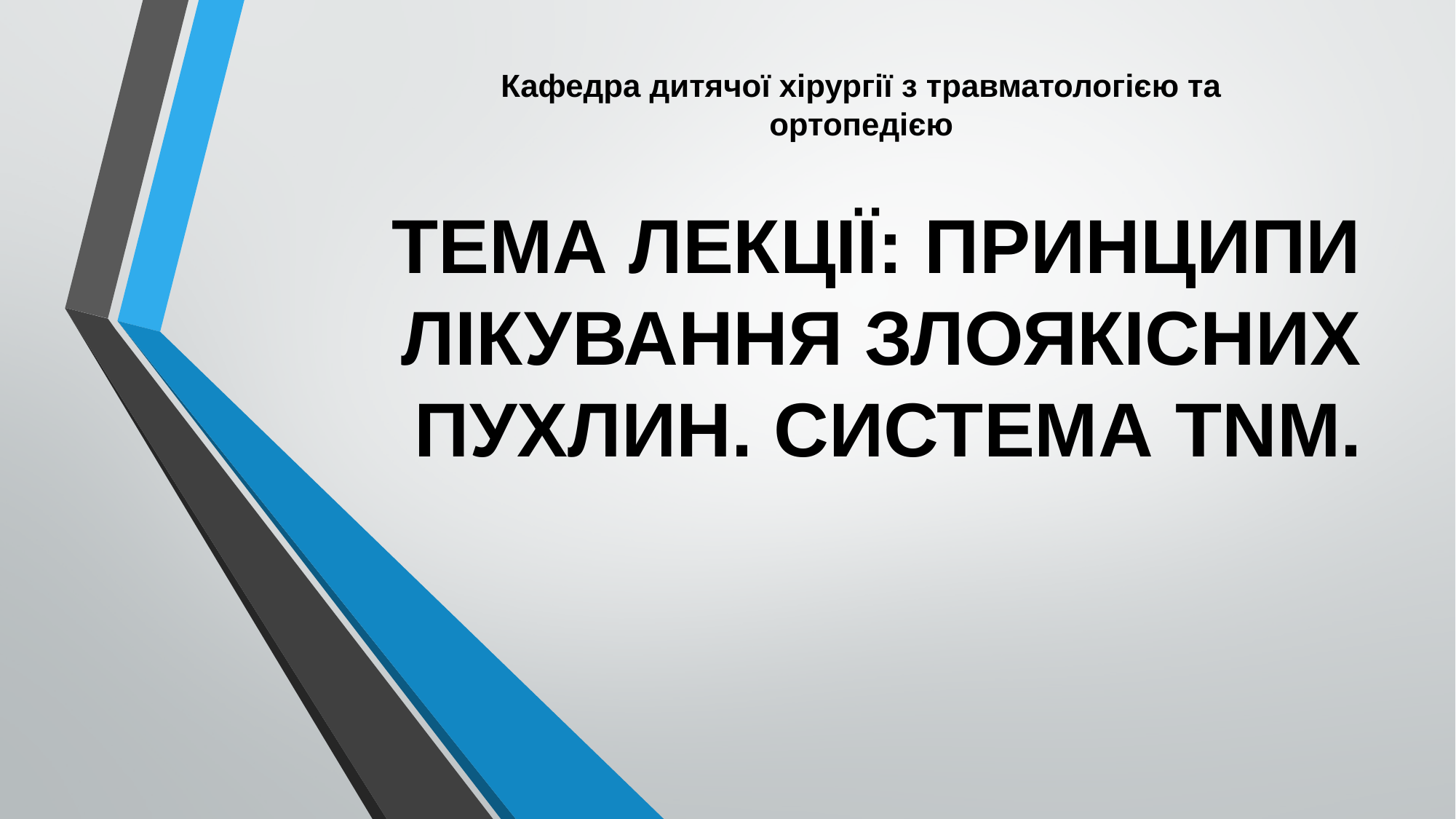

Кафедра дитячої хірургії з травматологією та ортопедією
# ТЕМА ЛЕКЦІЇ: ПРИНЦИПИ ЛІКУВАННЯ ЗЛОЯКІСНИХ ПУХЛИН. СИСТЕМА TNM.